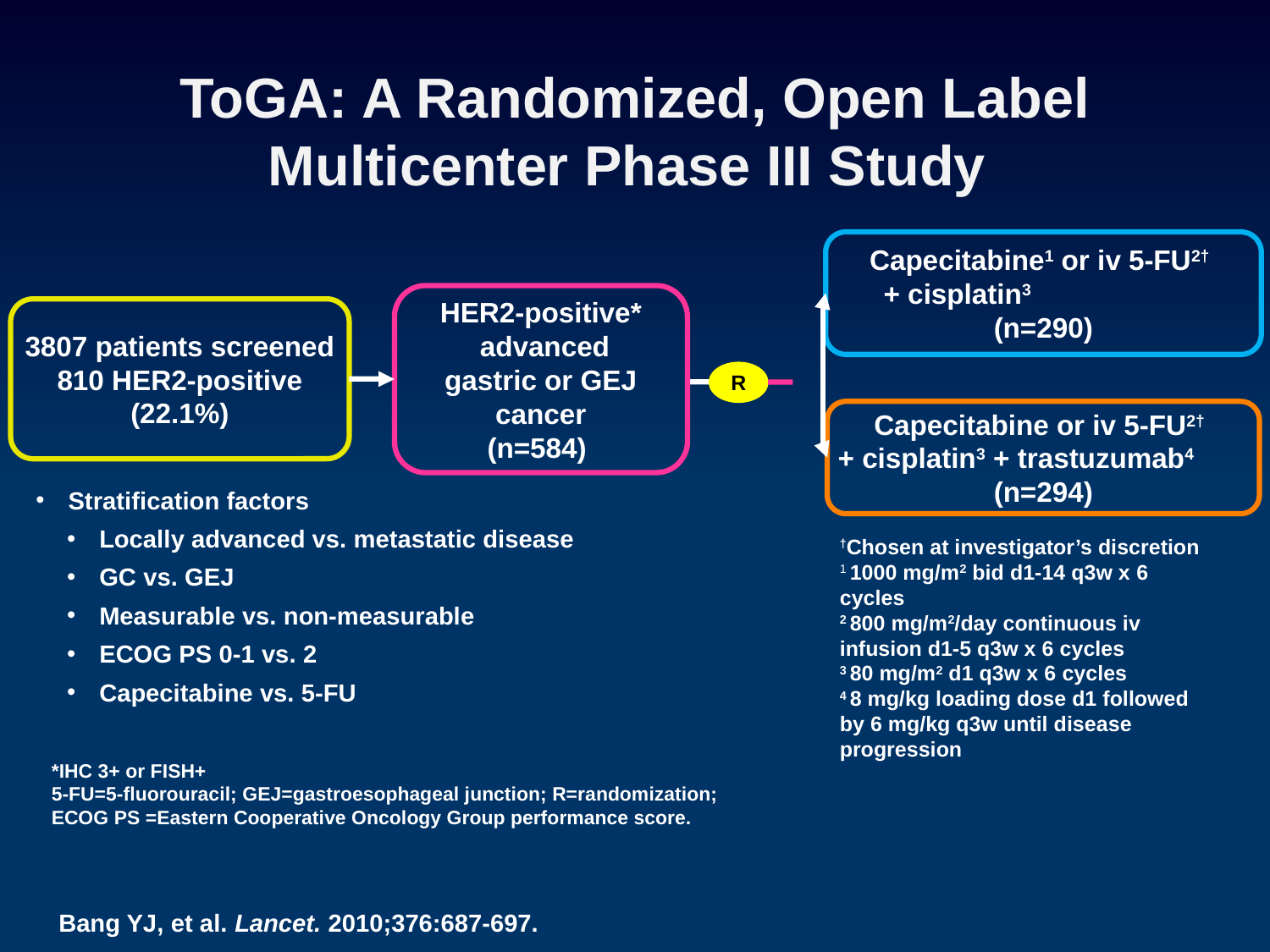

# ToGA: A Randomized, Open Label Multicenter Phase III Study
Capecitabine1 or iv 5-FU2†
+ cisplatin3                       (n=290)
HER2-positive*
 advanced
gastric or GEJ cancer
(n=584)
3807 patients screened
810 HER2-positive (22.1%)
R

Capecitabine or iv 5-FU2†
+ cisplatin3 + trastuzumab4        (n=294)
Stratification factors
Locally advanced vs. metastatic disease
GC vs. GEJ
Measurable vs. non-measurable
ECOG PS 0-1 vs. 2
Capecitabine vs. 5-FU
†Chosen at investigator’s discretion
1 1000 mg/m2 bid d1-14 q3w x 6 cycles
2 800 mg/m2/day continuous iv infusion d1-5 q3w x 6 cycles
3 80 mg/m2 d1 q3w x 6 cycles
4 8 mg/kg loading dose d1 followed by 6 mg/kg q3w until disease progression

*IHC 3+ or FISH+
5-FU=5-fluorouracil; GEJ=gastroesophageal junction; R=randomization;
ECOG PS =Eastern Cooperative Oncology Group performance score.
Bang YJ, et al. Lancet. 2010;376:687-697.